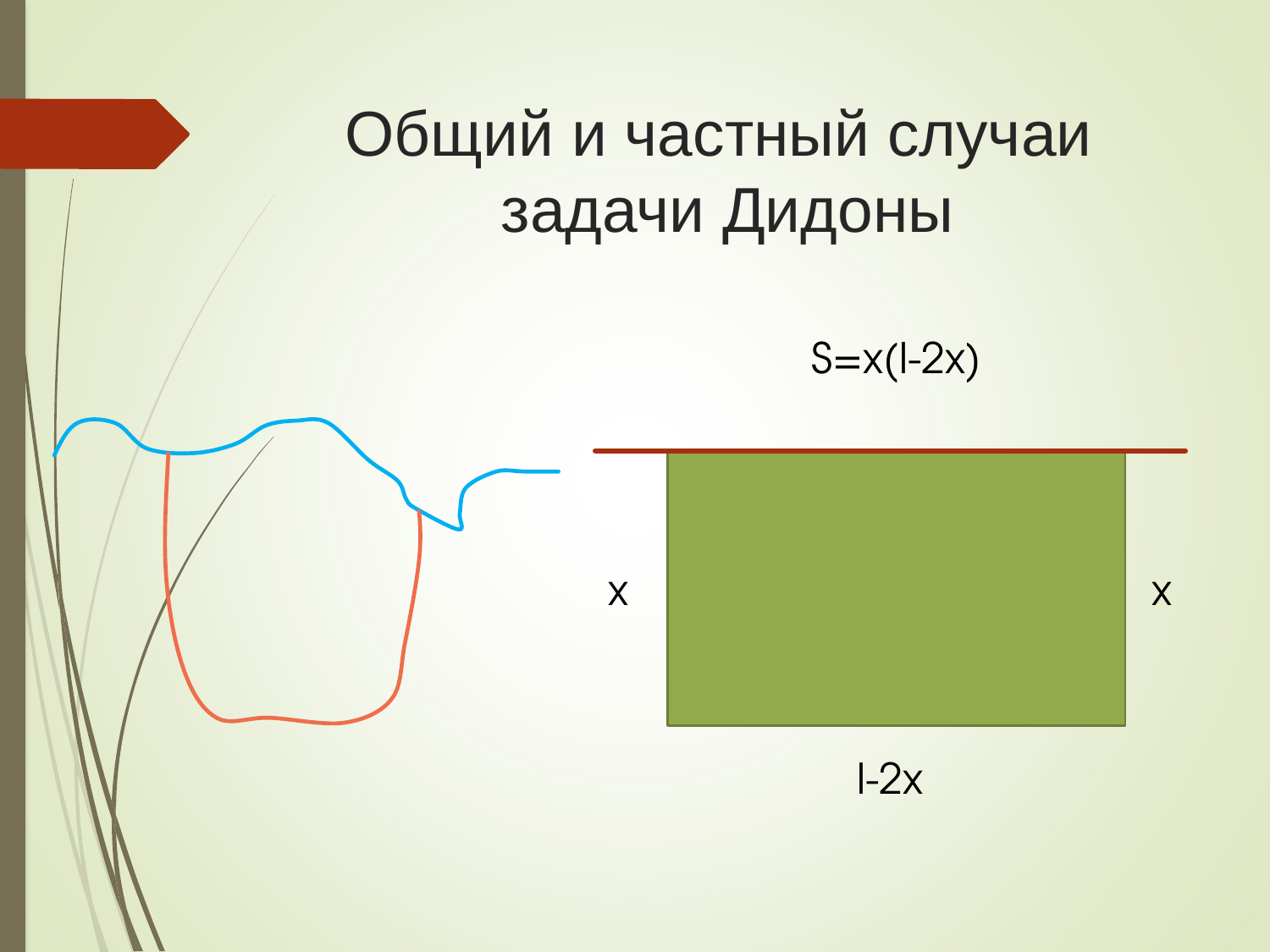

# Общий и частный случаи задачи Дидоны
S=x(l-2x)

x
x
l-2x